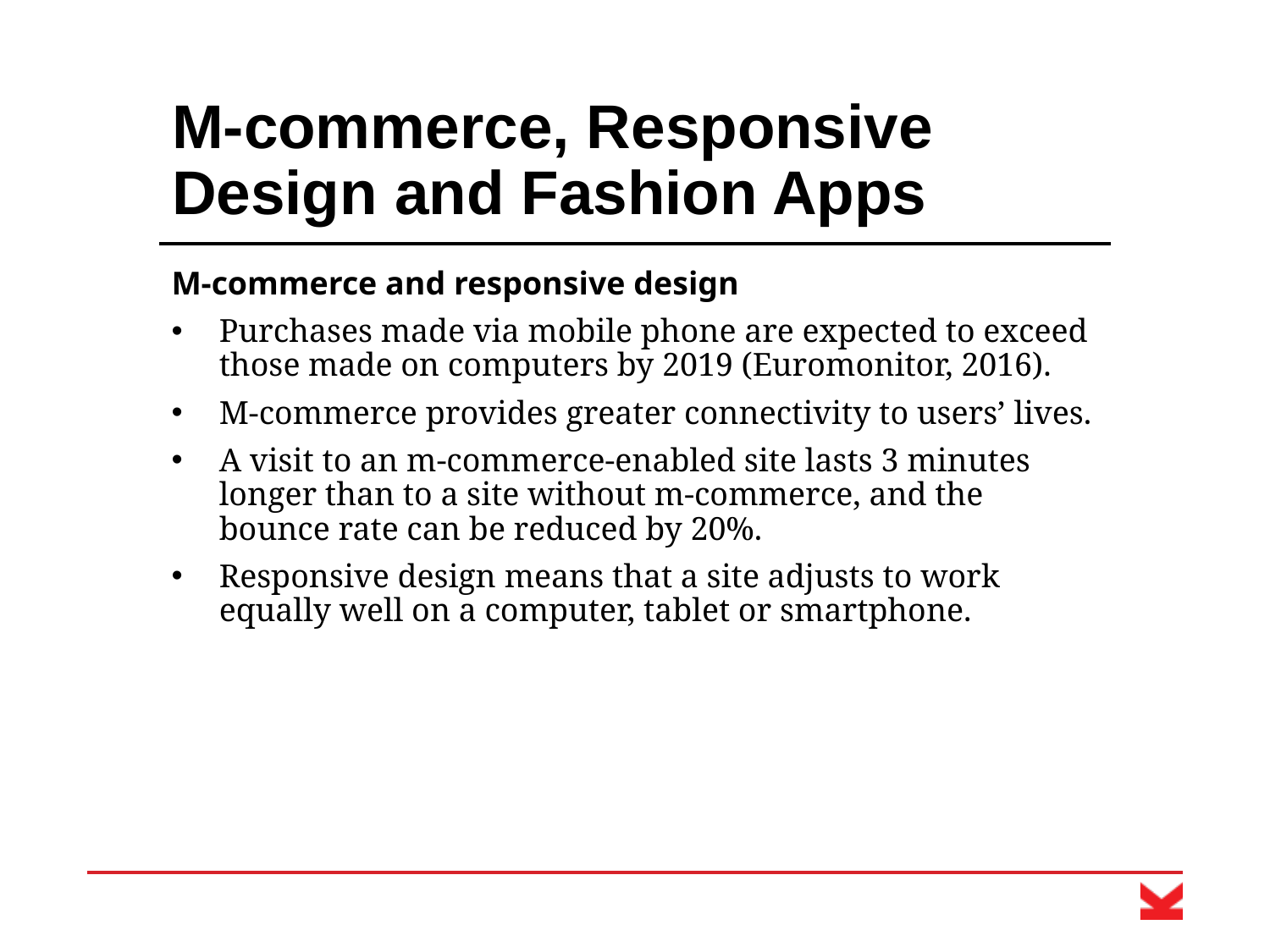

# M-commerce, Responsive Design and Fashion Apps
M-commerce and responsive design
Purchases made via mobile phone are expected to exceed those made on computers by 2019 (Euromonitor, 2016).
M-commerce provides greater connectivity to users’ lives.
A visit to an m-commerce-enabled site lasts 3 minutes longer than to a site without m-commerce, and the bounce rate can be reduced by 20%.
Responsive design means that a site adjusts to work equally well on a computer, tablet or smartphone.